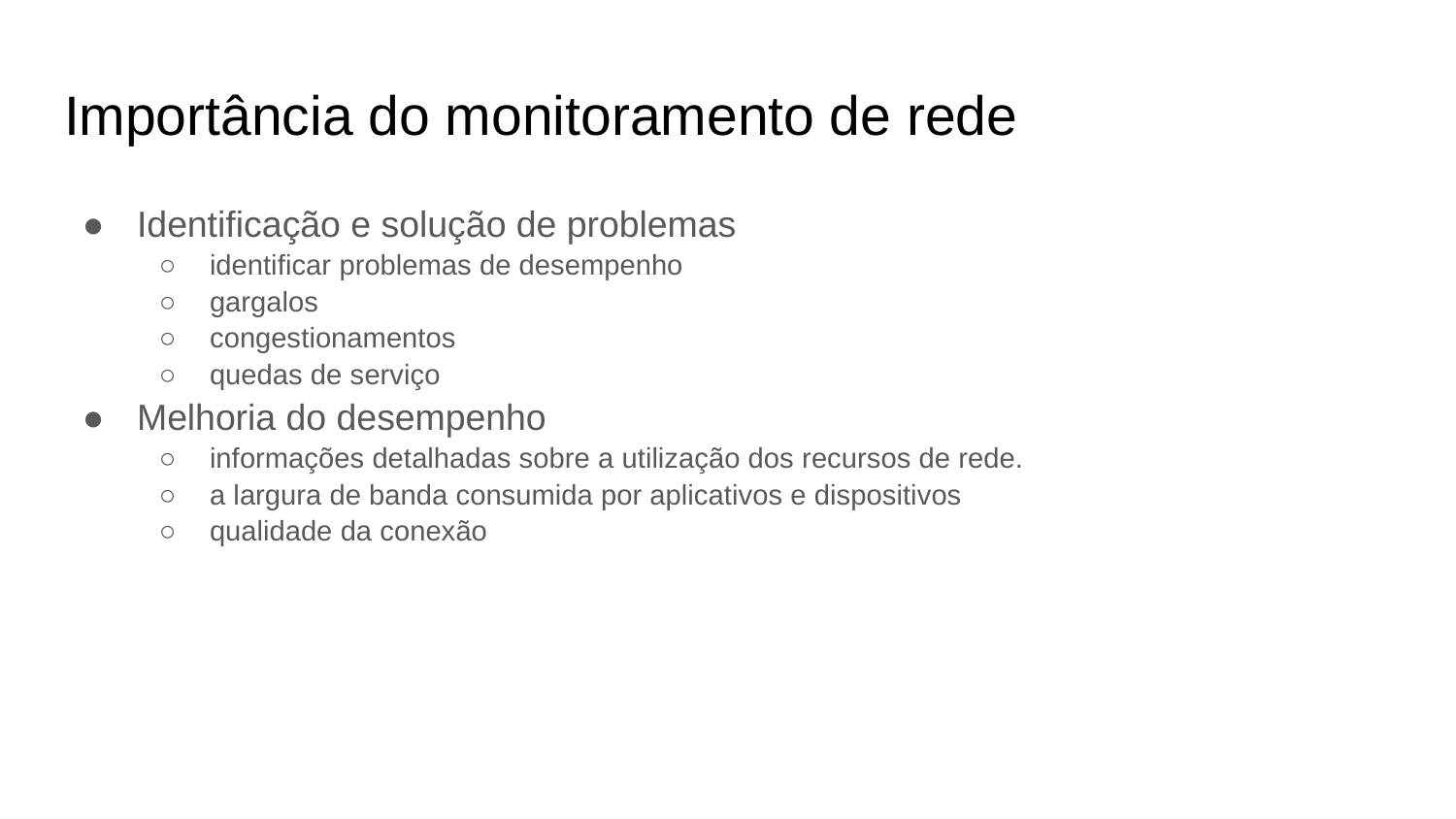

# Importância do monitoramento de rede
Identificação e solução de problemas
identificar problemas de desempenho
gargalos
congestionamentos
quedas de serviço
Melhoria do desempenho
informações detalhadas sobre a utilização dos recursos de rede.
a largura de banda consumida por aplicativos e dispositivos
qualidade da conexão